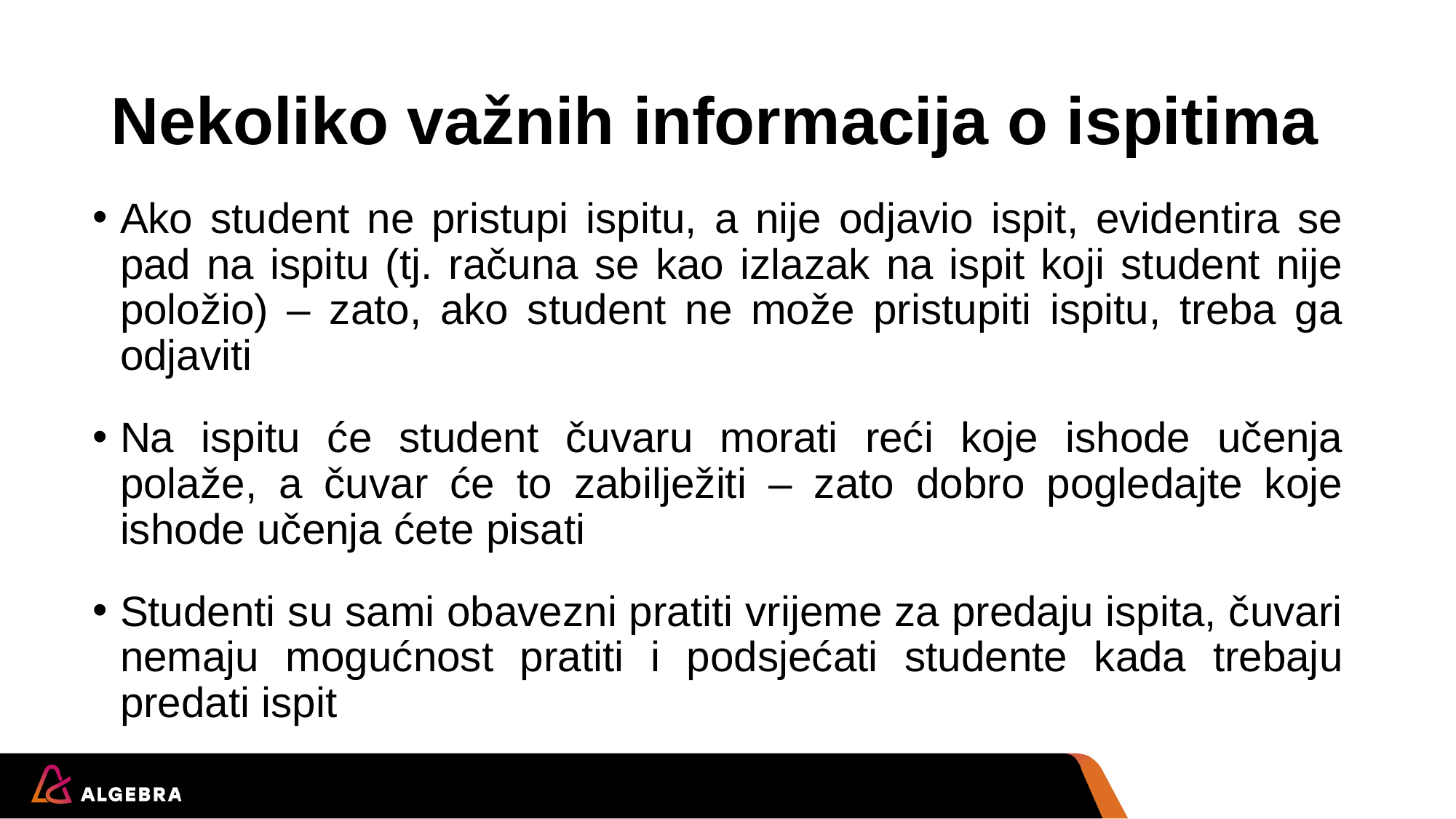

# Nekoliko važnih informacija o ispitima
Ako student ne pristupi ispitu, a nije odjavio ispit, evidentira se pad na ispitu (tj. računa se kao izlazak na ispit koji student nije položio) – zato, ako student ne može pristupiti ispitu, treba ga odjaviti
Na ispitu će student čuvaru morati reći koje ishode učenja polaže, a čuvar će to zabilježiti – zato dobro pogledajte koje ishode učenja ćete pisati
Studenti su sami obavezni pratiti vrijeme za predaju ispita, čuvari nemaju mogućnost pratiti i podsjećati studente kada trebaju predati ispit